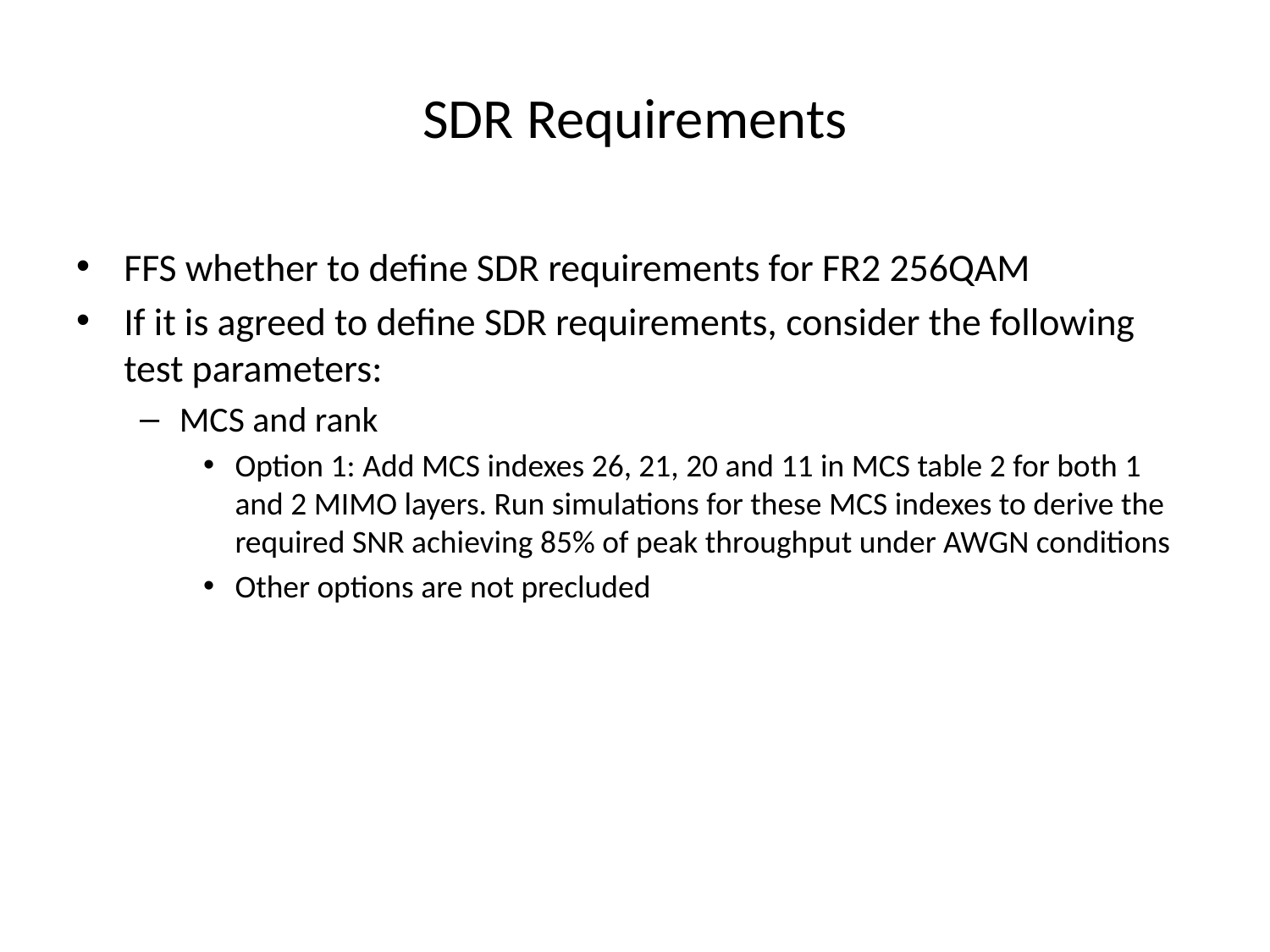

# SDR Requirements
FFS whether to define SDR requirements for FR2 256QAM
If it is agreed to define SDR requirements, consider the following test parameters:
MCS and rank
Option 1: Add MCS indexes 26, 21, 20 and 11 in MCS table 2 for both 1 and 2 MIMO layers. Run simulations for these MCS indexes to derive the required SNR achieving 85% of peak throughput under AWGN conditions
Other options are not precluded